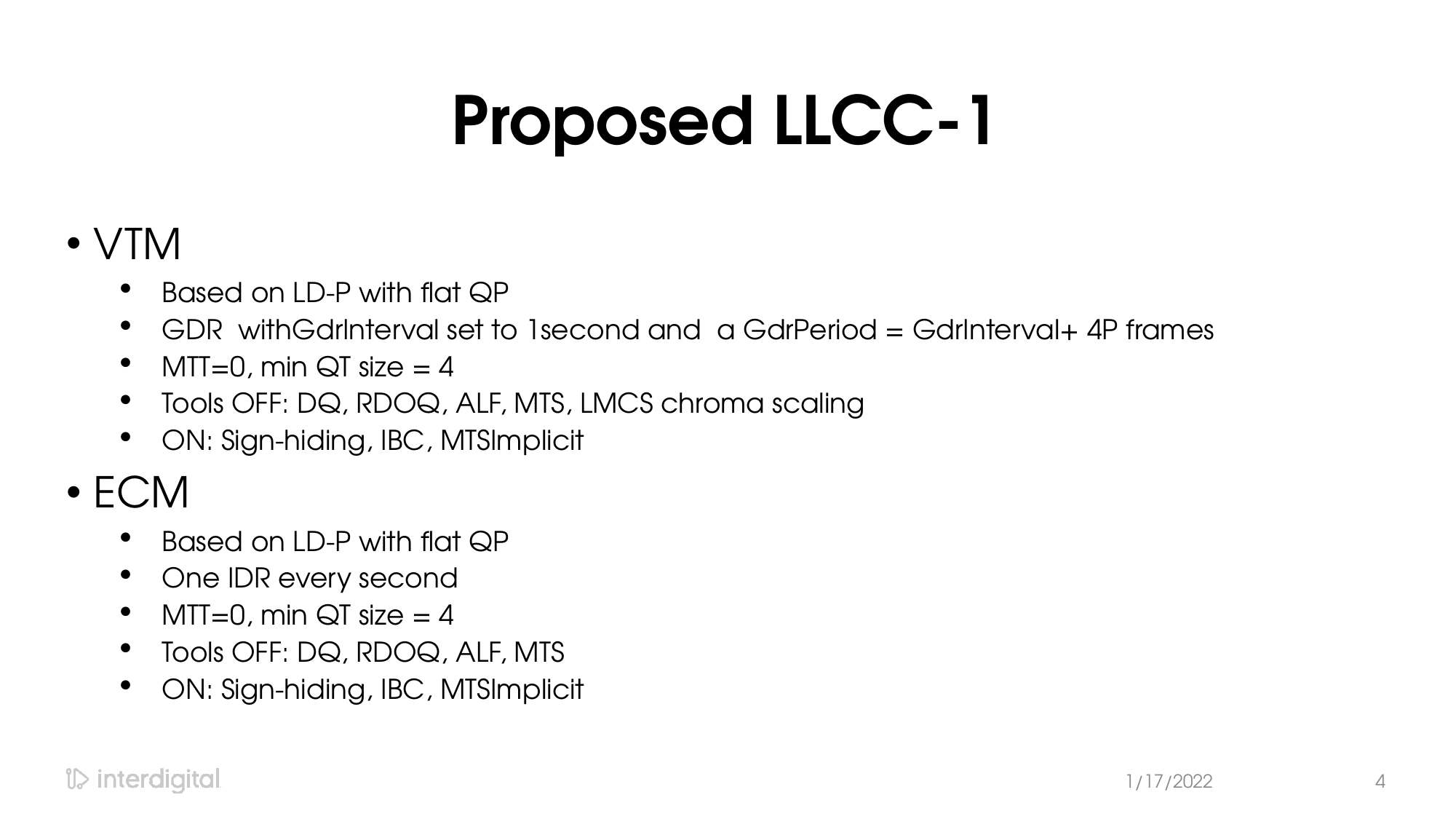

# Proposed LLCC-1
VTM
Based on LD-P with flat QP
GDR  withGdrInterval set to 1second and  a GdrPeriod = GdrInterval+ 4P frames
MTT=0, min QT size = 4
Tools OFF: DQ, RDOQ, ALF, MTS, LMCS chroma scaling
ON: Sign-hiding, IBC, MTSImplicit
ECM
Based on LD-P with flat QP
One IDR every second
MTT=0, min QT size = 4
Tools OFF: DQ, RDOQ, ALF, MTS
ON: Sign-hiding, IBC, MTSImplicit
1/17/2022
4